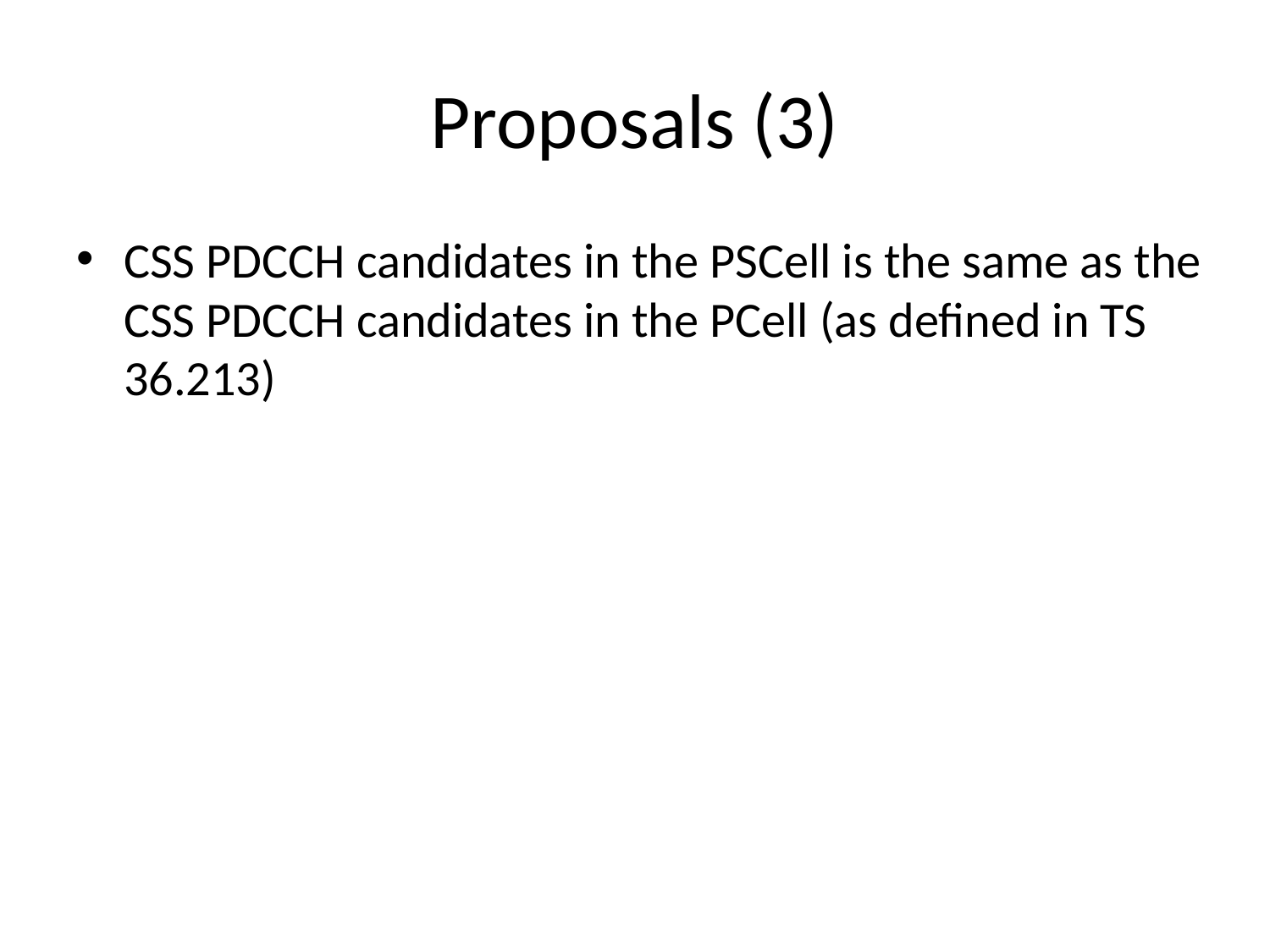

# Proposals (3)
CSS PDCCH candidates in the PSCell is the same as the CSS PDCCH candidates in the PCell (as defined in TS 36.213)